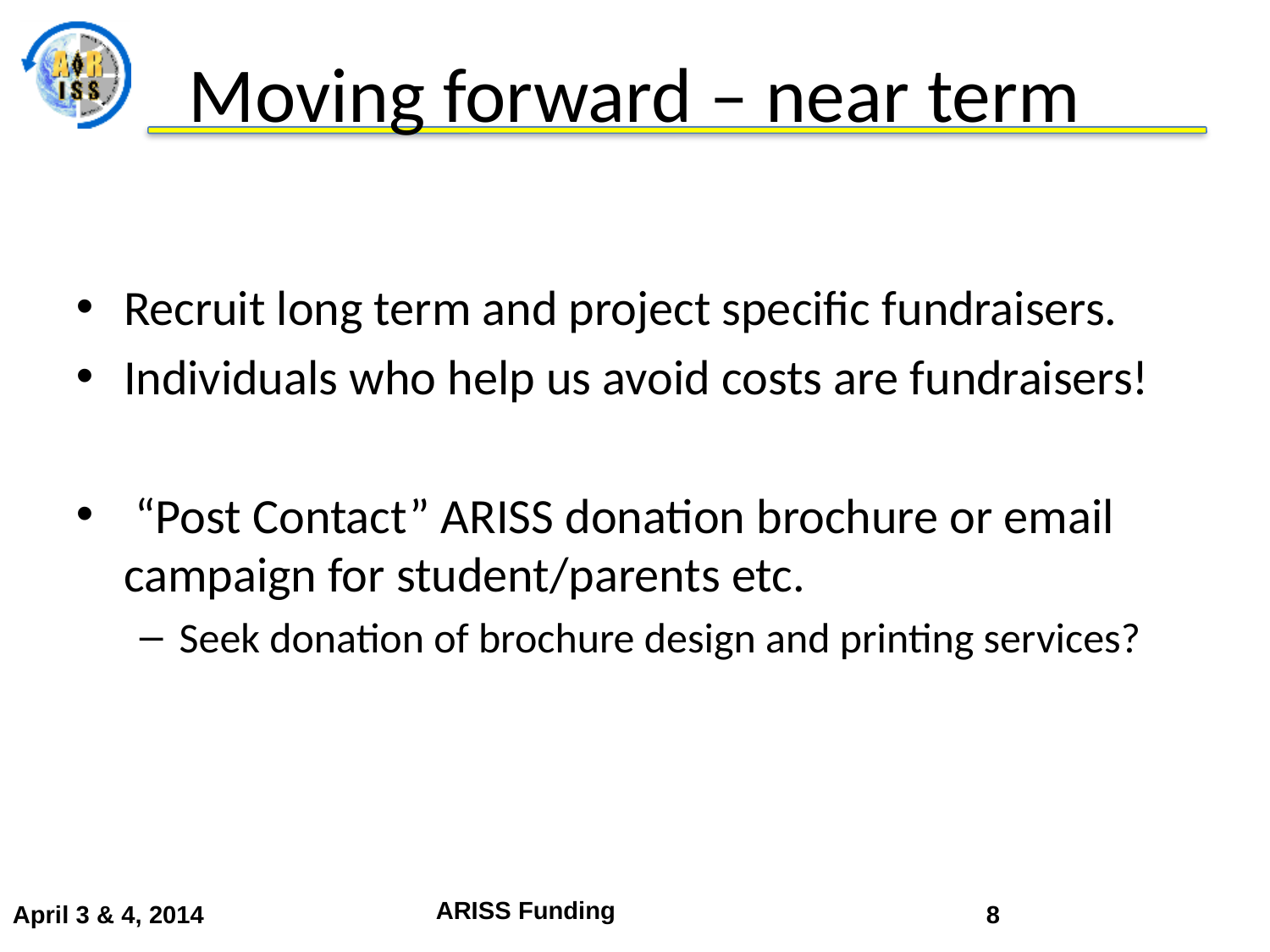

# Moving forward – near term

Recruit long term and project specific fundraisers.
Individuals who help us avoid costs are fundraisers!

 “Post Contact” ARISS donation brochure or email campaign for student/parents etc.
Seek donation of brochure design and printing services?
ARISS Funding
April 3 & 4, 2014
8